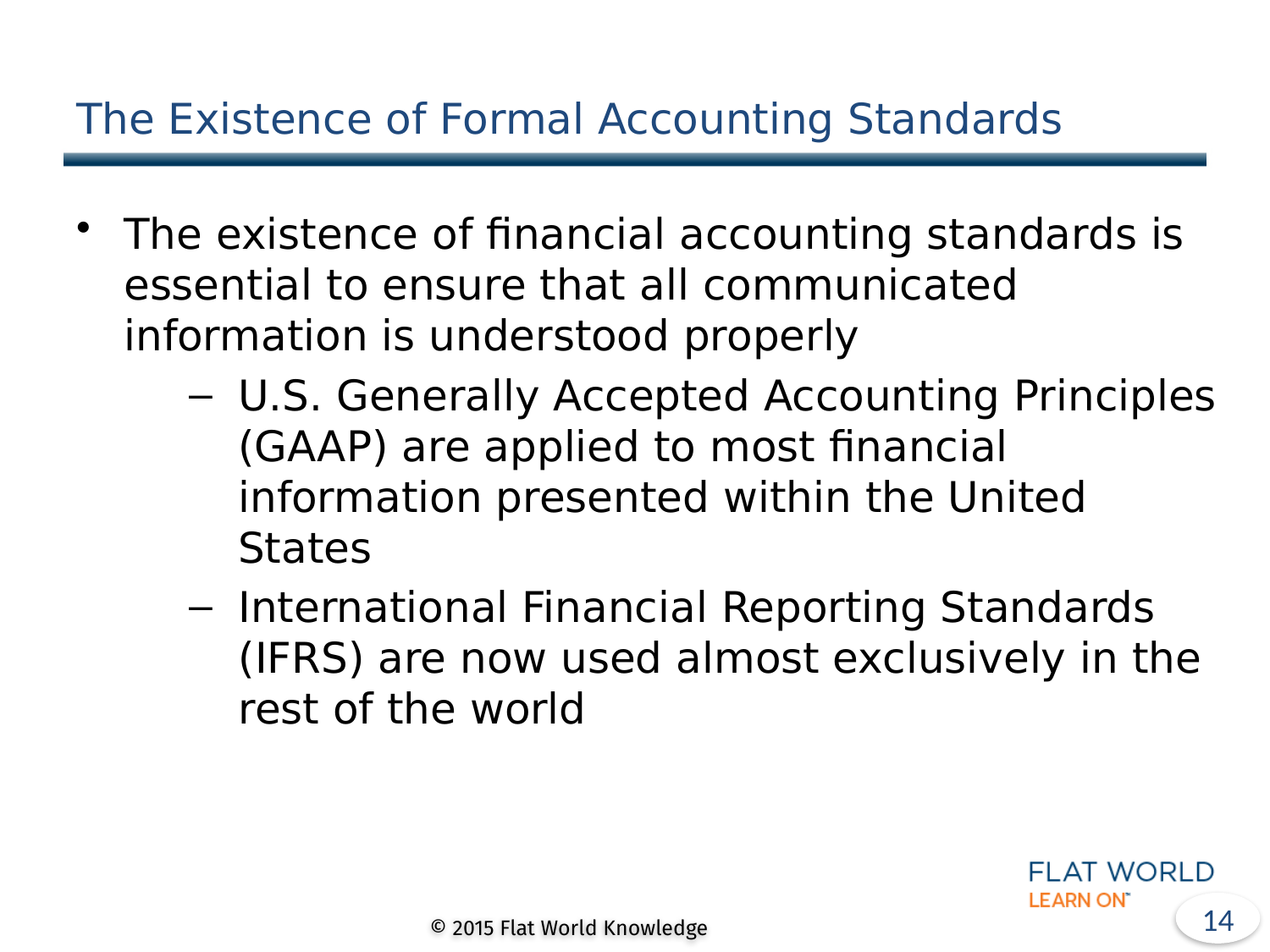

# The Existence of Formal Accounting Standards
The existence of financial accounting standards is essential to ensure that all communicated information is understood properly
U.S. Generally Accepted Accounting Principles (GAAP) are applied to most financial information presented within the United States
International Financial Reporting Standards (IFRS) are now used almost exclusively in the rest of the world
14
© 2015 Flat World Knowledge